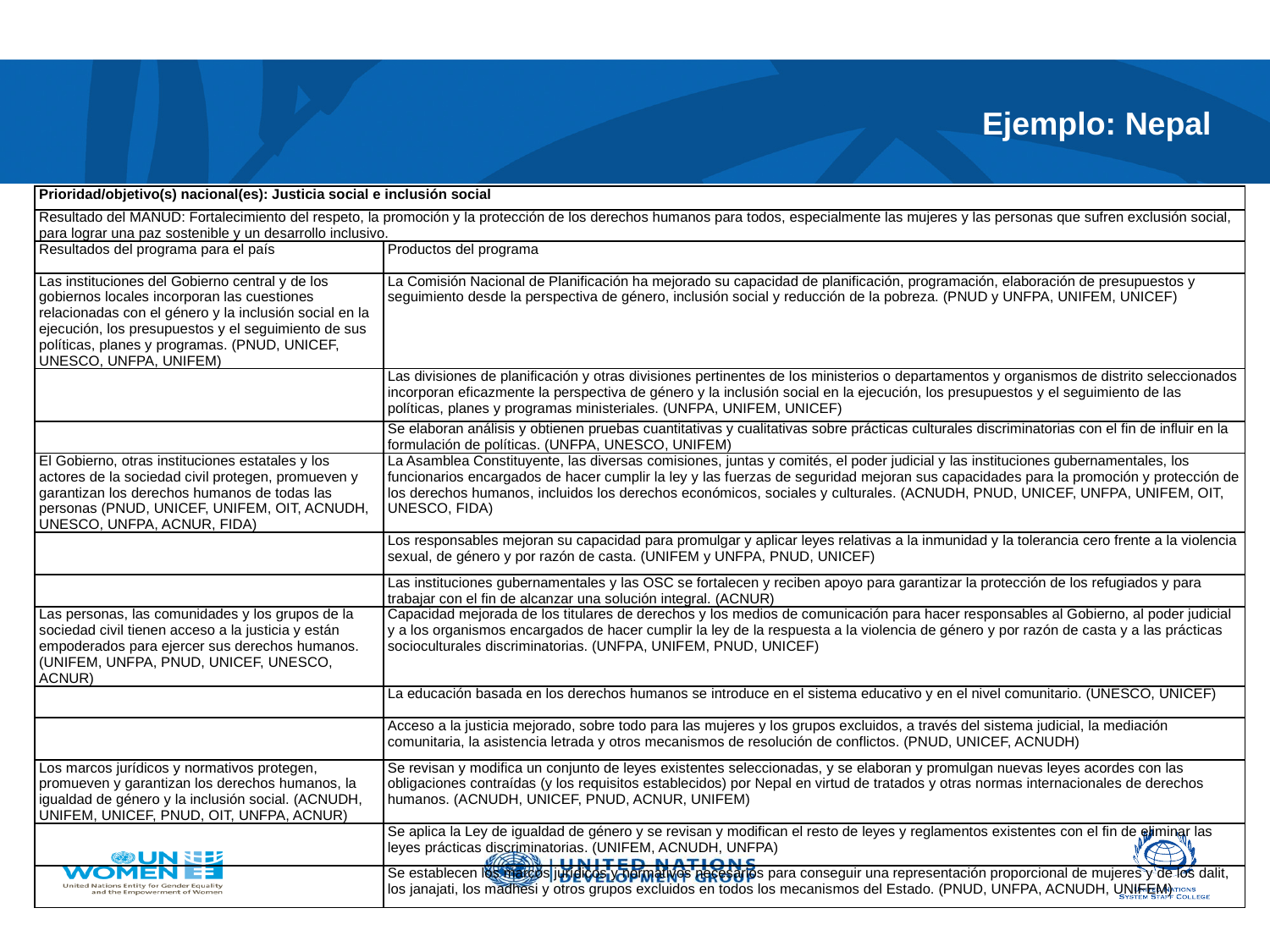

# Ejemplo: Nepal
| Prioridad/objetivo(s) nacional(es): Justicia social e inclusión social |  |
| --- | --- |
| Resultado del MANUD: Fortalecimiento del respeto, la promoción y la protección de los derechos humanos para todos, especialmente las mujeres y las personas que sufren exclusión social, para lograr una paz sostenible y un desarrollo inclusivo. |  |
| Resultados del programa para el país | Productos del programa |
| Las instituciones del Gobierno central y de los gobiernos locales incorporan las cuestiones relacionadas con el género y la inclusión social en la ejecución, los presupuestos y el seguimiento de sus políticas, planes y programas. (PNUD, UNICEF, UNESCO, UNFPA, UNIFEM) | La Comisión Nacional de Planificación ha mejorado su capacidad de planificación, programación, elaboración de presupuestos y seguimiento desde la perspectiva de género, inclusión social y reducción de la pobreza. (PNUD y UNFPA, UNIFEM, UNICEF) |
|  | Las divisiones de planificación y otras divisiones pertinentes de los ministerios o departamentos y organismos de distrito seleccionados incorporan eficazmente la perspectiva de género y la inclusión social en la ejecución, los presupuestos y el seguimiento de las políticas, planes y programas ministeriales. (UNFPA, UNIFEM, UNICEF) |
|  | Se elaboran análisis y obtienen pruebas cuantitativas y cualitativas sobre prácticas culturales discriminatorias con el fin de influir en la formulación de políticas. (UNFPA, UNESCO, UNIFEM) |
| El Gobierno, otras instituciones estatales y los actores de la sociedad civil protegen, promueven y garantizan los derechos humanos de todas las personas (PNUD, UNICEF, UNIFEM, OIT, ACNUDH, UNESCO, UNFPA, ACNUR, FIDA) | La Asamblea Constituyente, las diversas comisiones, juntas y comités, el poder judicial y las instituciones gubernamentales, los funcionarios encargados de hacer cumplir la ley y las fuerzas de seguridad mejoran sus capacidades para la promoción y protección de los derechos humanos, incluidos los derechos económicos, sociales y culturales. (ACNUDH, PNUD, UNICEF, UNFPA, UNIFEM, OIT, UNESCO, FIDA) |
|  | Los responsables mejoran su capacidad para promulgar y aplicar leyes relativas a la inmunidad y la tolerancia cero frente a la violencia sexual, de género y por razón de casta. (UNIFEM y UNFPA, PNUD, UNICEF) |
|  | Las instituciones gubernamentales y las OSC se fortalecen y reciben apoyo para garantizar la protección de los refugiados y para trabajar con el fin de alcanzar una solución integral. (ACNUR) |
| Las personas, las comunidades y los grupos de la sociedad civil tienen acceso a la justicia y están empoderados para ejercer sus derechos humanos. (UNIFEM, UNFPA, PNUD, UNICEF, UNESCO, ACNUR) | Capacidad mejorada de los titulares de derechos y los medios de comunicación para hacer responsables al Gobierno, al poder judicial y a los organismos encargados de hacer cumplir la ley de la respuesta a la violencia de género y por razón de casta y a las prácticas socioculturales discriminatorias. (UNFPA, UNIFEM, PNUD, UNICEF) |
|  | La educación basada en los derechos humanos se introduce en el sistema educativo y en el nivel comunitario. (UNESCO, UNICEF) |
|  | Acceso a la justicia mejorado, sobre todo para las mujeres y los grupos excluidos, a través del sistema judicial, la mediación comunitaria, la asistencia letrada y otros mecanismos de resolución de conflictos. (PNUD, UNICEF, ACNUDH) |
| Los marcos jurídicos y normativos protegen, promueven y garantizan los derechos humanos, la igualdad de género y la inclusión social. (ACNUDH, UNIFEM, UNICEF, PNUD, OIT, UNFPA, ACNUR) | Se revisan y modifica un conjunto de leyes existentes seleccionadas, y se elaboran y promulgan nuevas leyes acordes con las obligaciones contraídas (y los requisitos establecidos) por Nepal en virtud de tratados y otras normas internacionales de derechos humanos. (ACNUDH, UNICEF, PNUD, ACNUR, UNIFEM) |
|  | Se aplica la Ley de igualdad de género y se revisan y modifican el resto de leyes y reglamentos existentes con el fin de eliminar las leyes prácticas discriminatorias. (UNIFEM, ACNUDH, UNFPA) |
|  | Se establecen los marcos jurídicos y normativos necesarios para conseguir una representación proporcional de mujeres y de los dalit, los janajati, los madhesi y otros grupos excluidos en todos los mecanismos del Estado. (PNUD, UNFPA, ACNUDH, UNIFEM) |